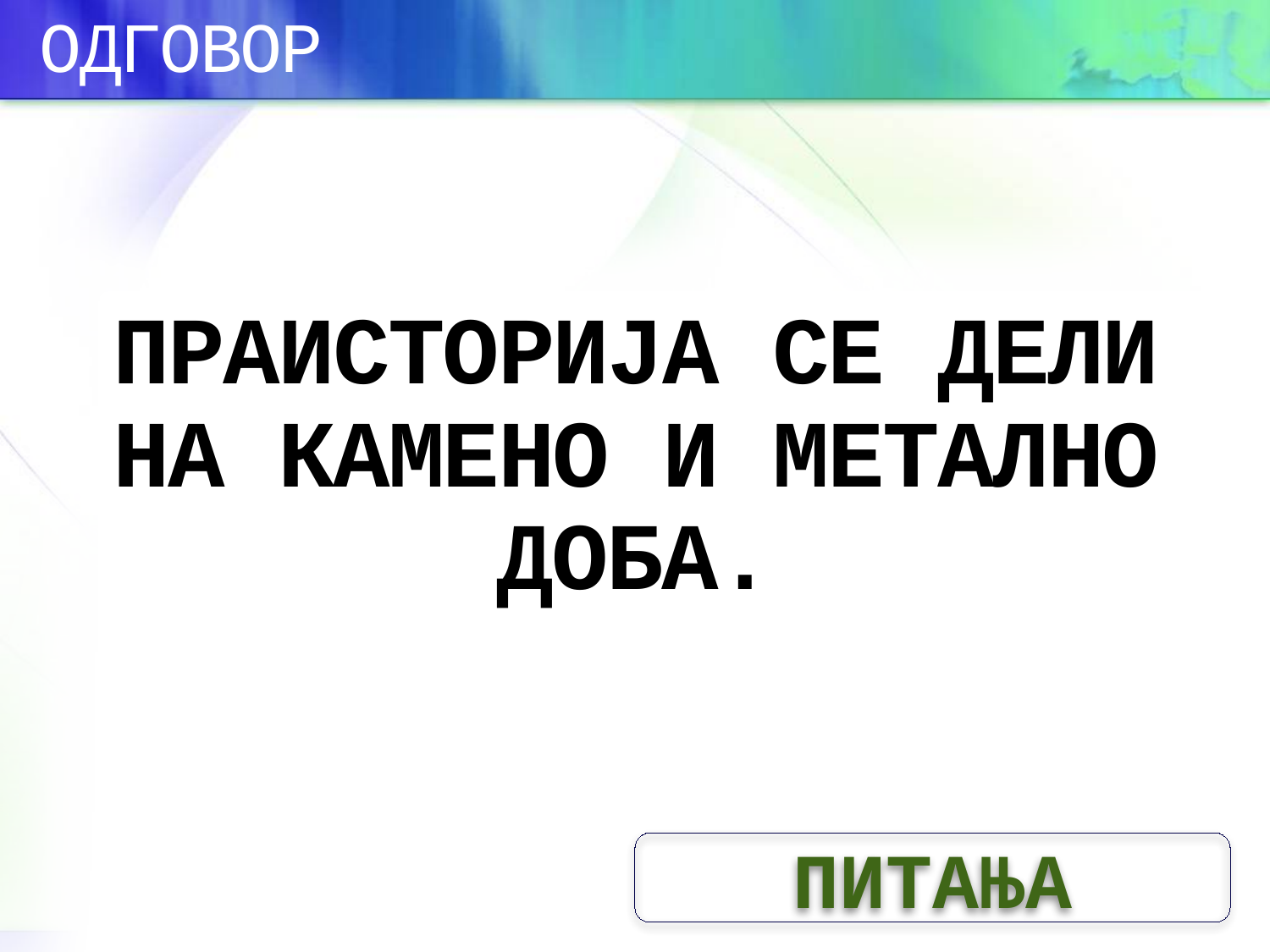

ОДГОВОР
# ПРАИСТОРИЈА СЕ ДЕЛИ НА КАМЕНО И МЕТАЛНО ДОБА.
ПИТАЊА